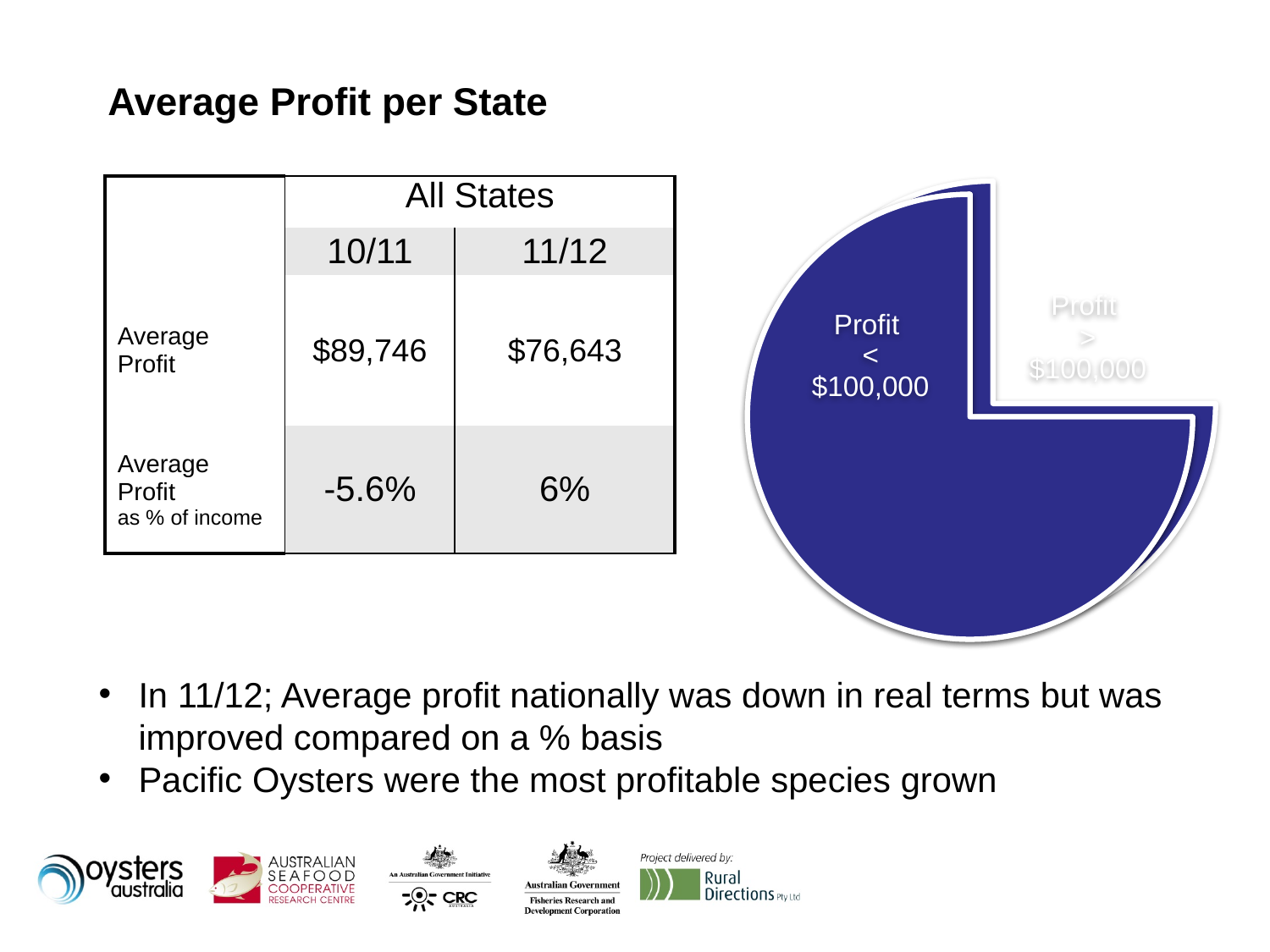

# Average Profit per State
Profit
> $100,000
Did not make a profit
Profit
< $100,000
|  | All States |  |
| --- | --- | --- |
|  | 10/11 | 11/12 |
| Average Profit | $89,746 | $76,643 |
| Average Profit as % of income | -5.6% | 6% |
In 11/12; Average profit nationally was down in real terms but was improved compared on a % basis
Pacific Oysters were the most profitable species grown